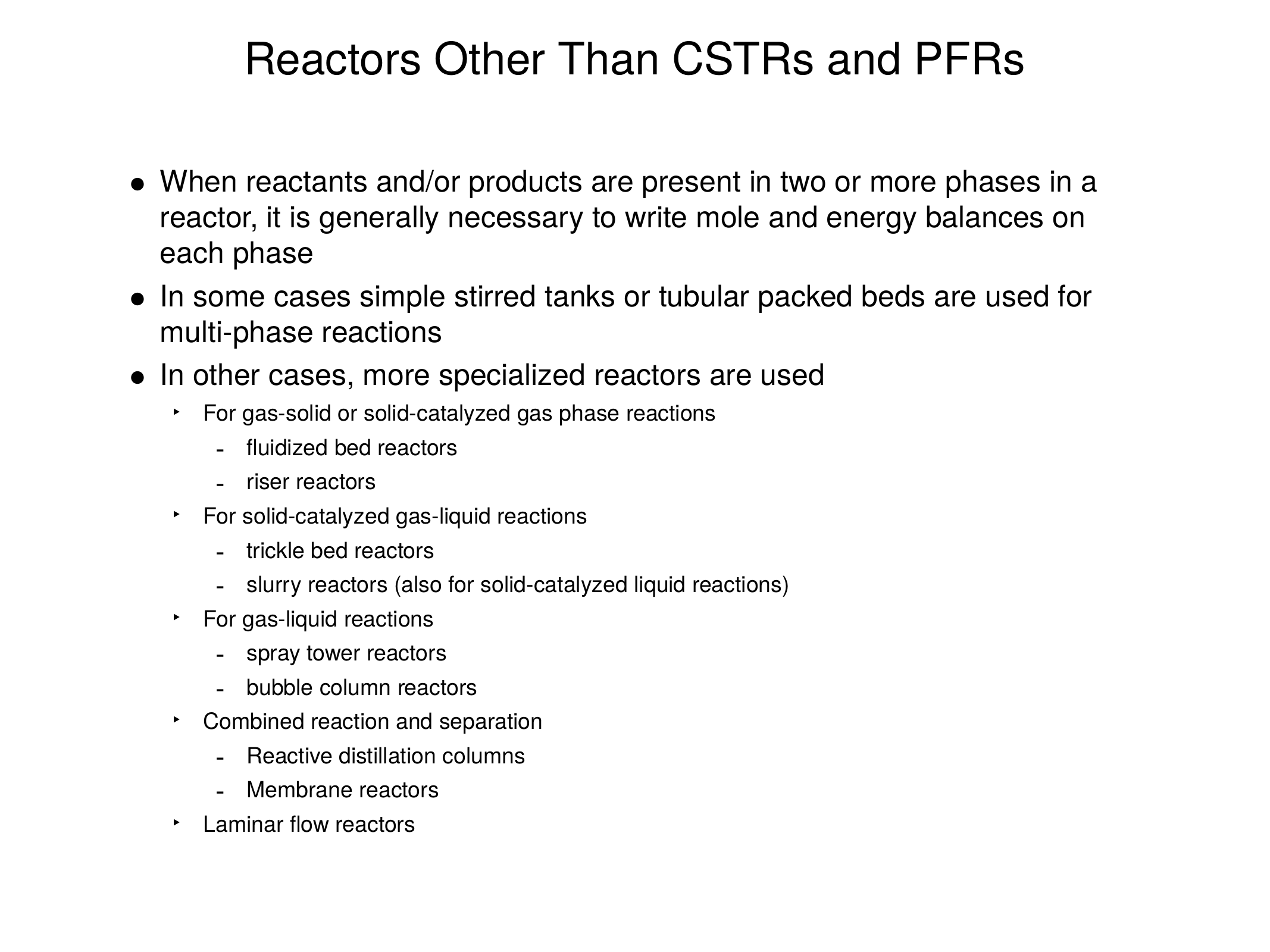

# Reactors Other Than CSTRs and PFRs
When reactants and/or products are present in two or more phases in a reactor, it is generally necessary to write mole and energy balances on each phase
In some cases simple stirred tanks or tubular packed beds are used for multi-phase reactions
In other cases, more specialized reactors are used
For gas-solid or solid-catalyzed gas phase reactions
fluidized bed reactors
riser reactors
For solid-catalyzed gas-liquid reactions
trickle bed reactors
slurry reactors (also for solid-catalyzed liquid reactions)
For gas-liquid reactions
spray tower reactors
bubble column reactors
Combined reaction and separation
Reactive distillation columns
Membrane reactors
Laminar flow reactors